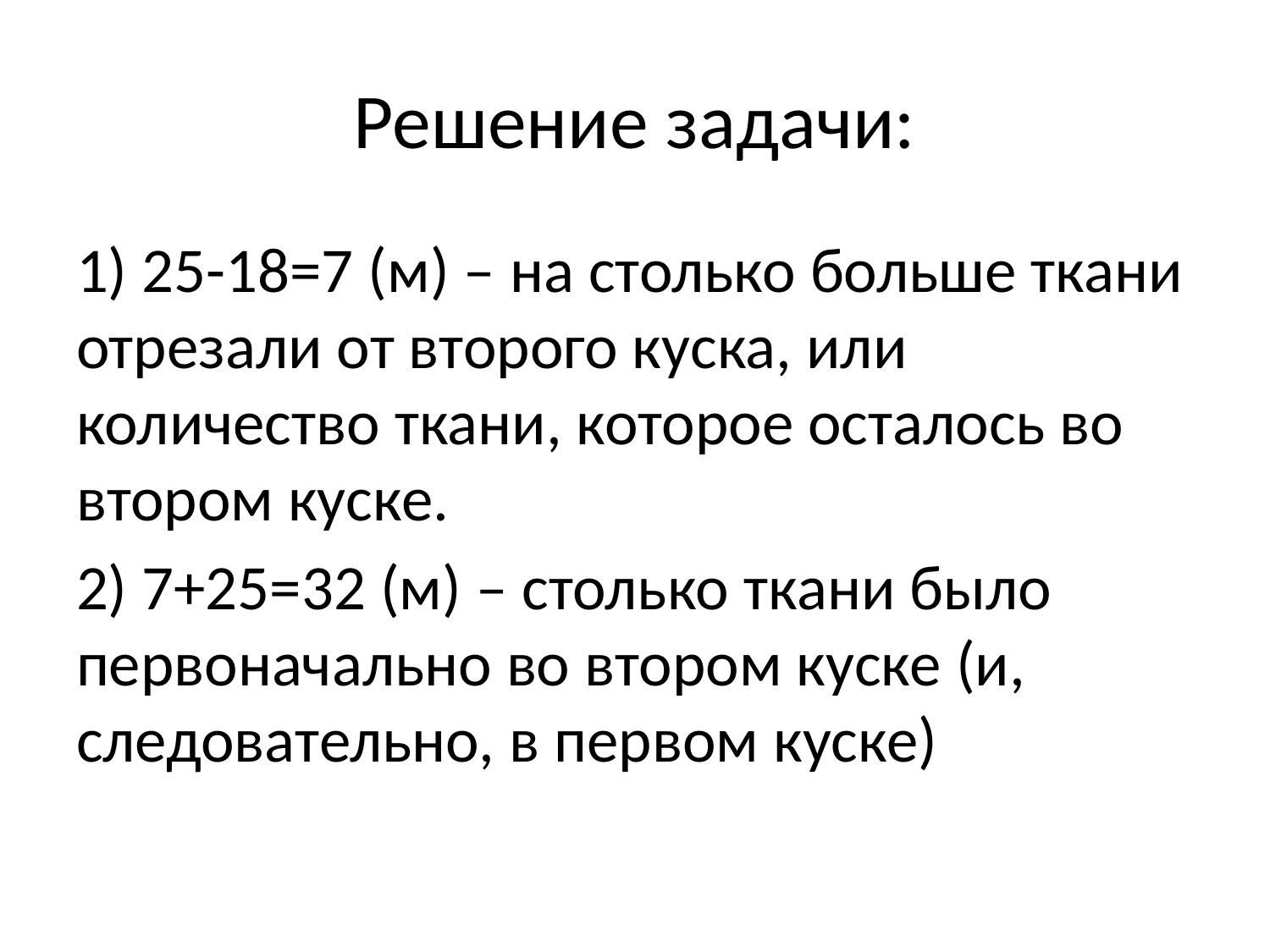

# Решение задачи:
1) 25-18=7 (м) – на столько больше ткани отрезали от второго куска, или количество ткани, которое осталось во втором куске.
2) 7+25=32 (м) – столько ткани было первоначально во втором куске (и, следовательно, в первом куске)